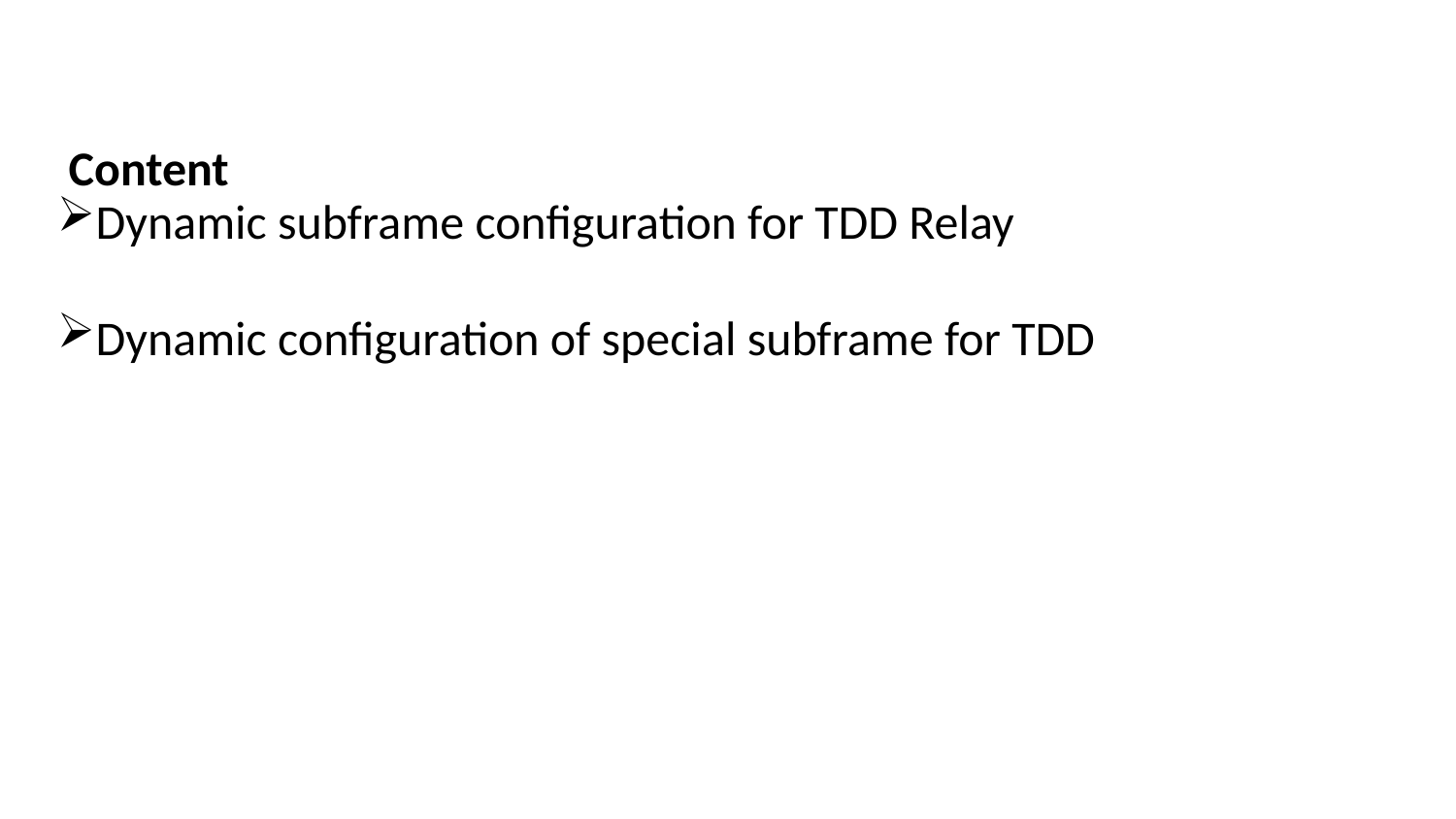

Dynamic subframe configuration for TDD Relay

Dynamic configuration of special subframe for TDD

Content